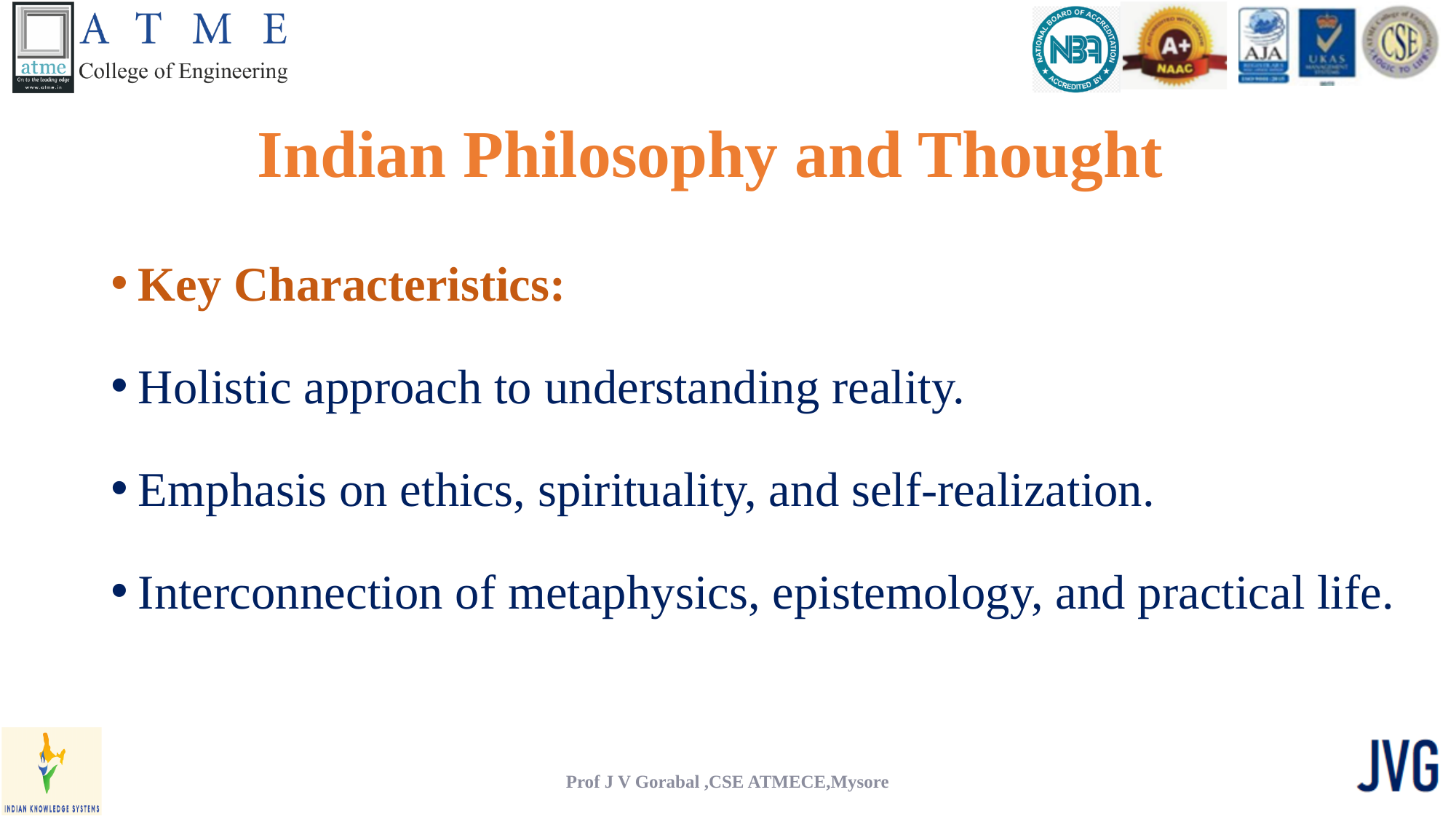

# Indian Philosophy and Thought
Key Characteristics:
Holistic approach to understanding reality.
Emphasis on ethics, spirituality, and self-realization.
Interconnection of metaphysics, epistemology, and practical life.

Prof J V Gorabal ,CSE ATMECE,Mysore